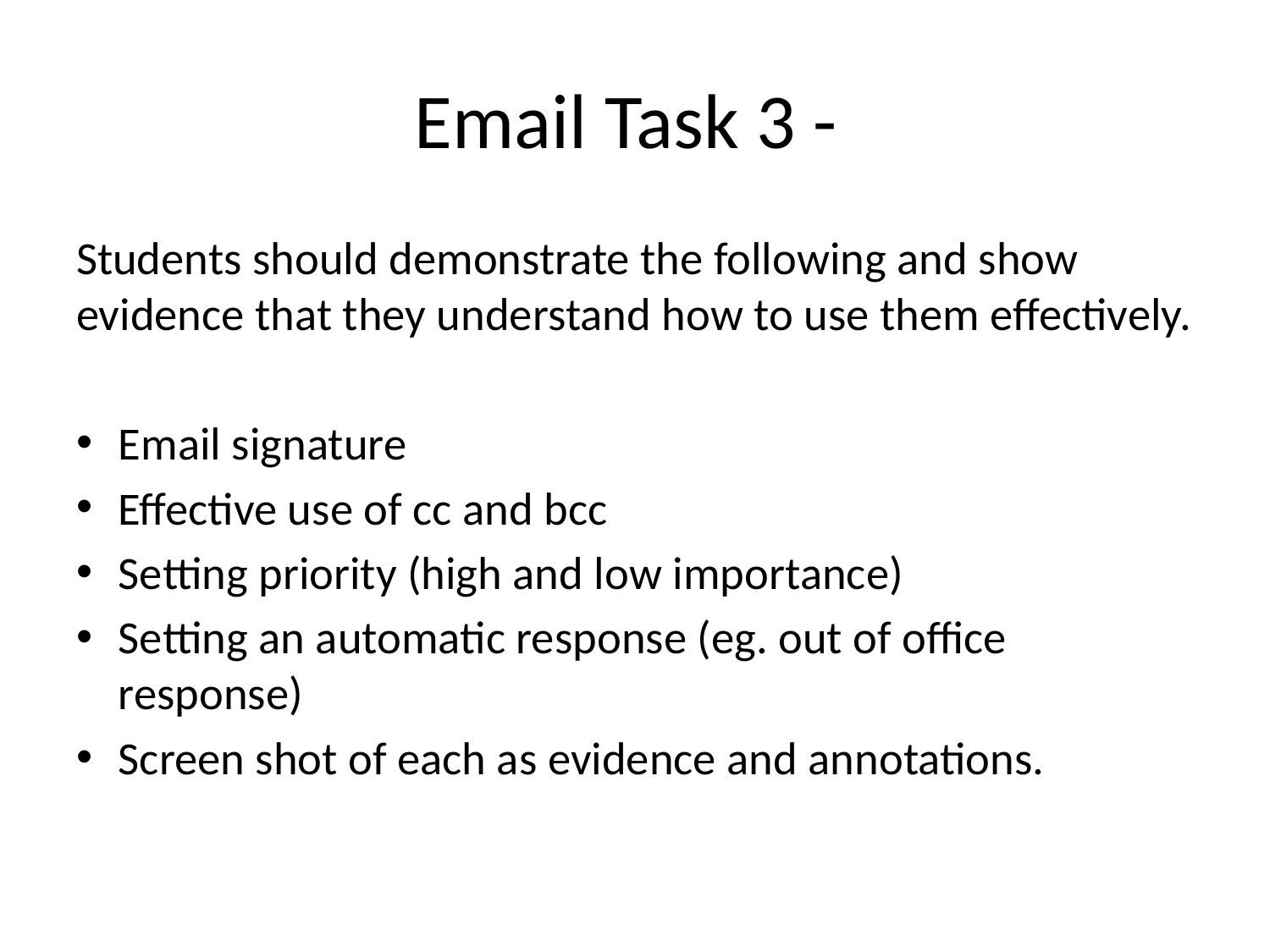

# Email Task 3 -
Students should demonstrate the following and show evidence that they understand how to use them effectively.

Email signature
Effective use of cc and bcc
Setting priority (high and low importance)
Setting an automatic response (eg. out of office response)
Screen shot of each as evidence and annotations.